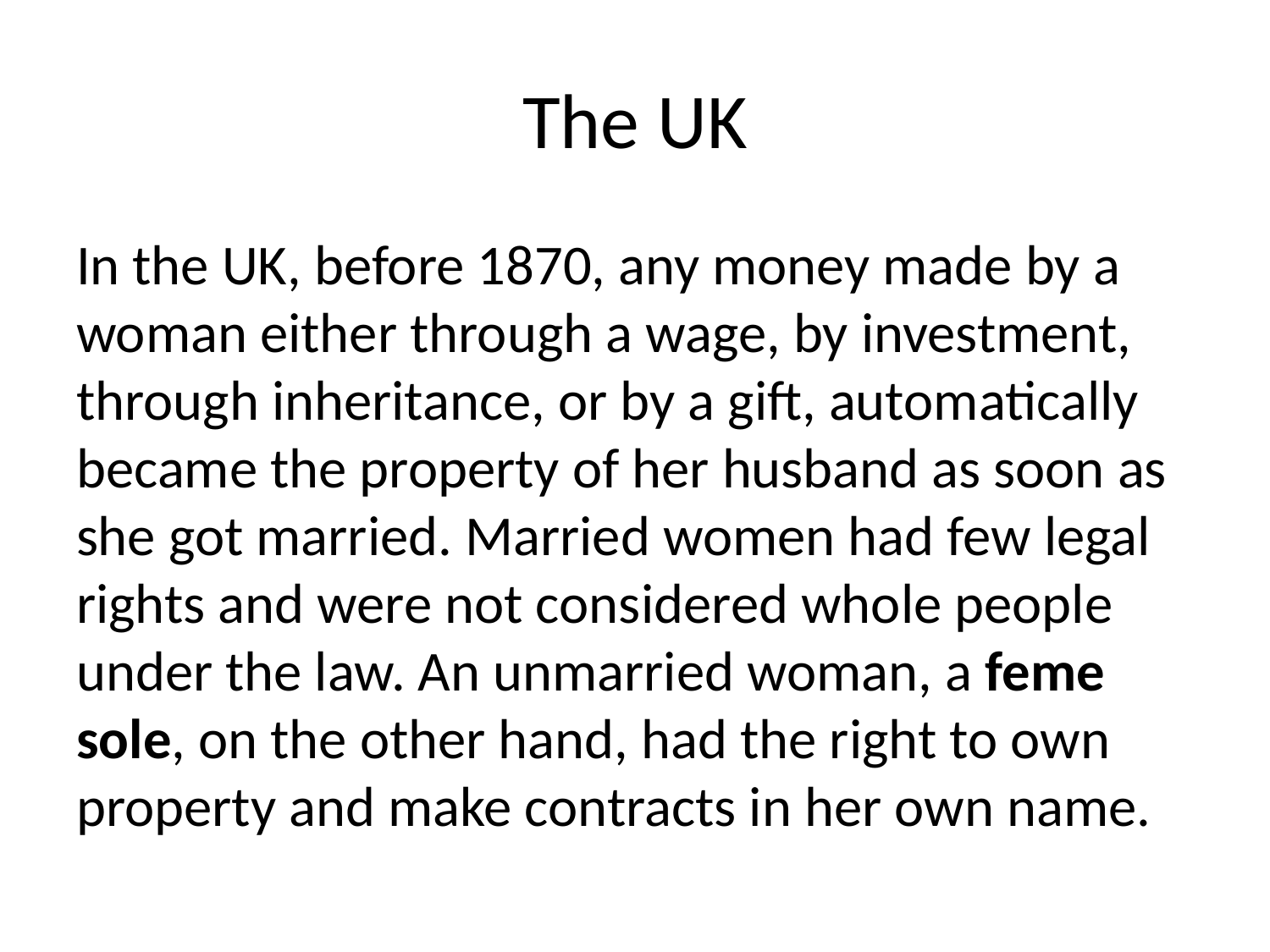

# The UK
In the UK, before 1870, any money made by a woman either through a wage, by investment, through inheritance, or by a gift, automatically became the property of her husband as soon as she got married. Married women had few legal rights and were not considered whole people under the law. An unmarried woman, a feme sole, on the other hand, had the right to own property and make contracts in her own name.